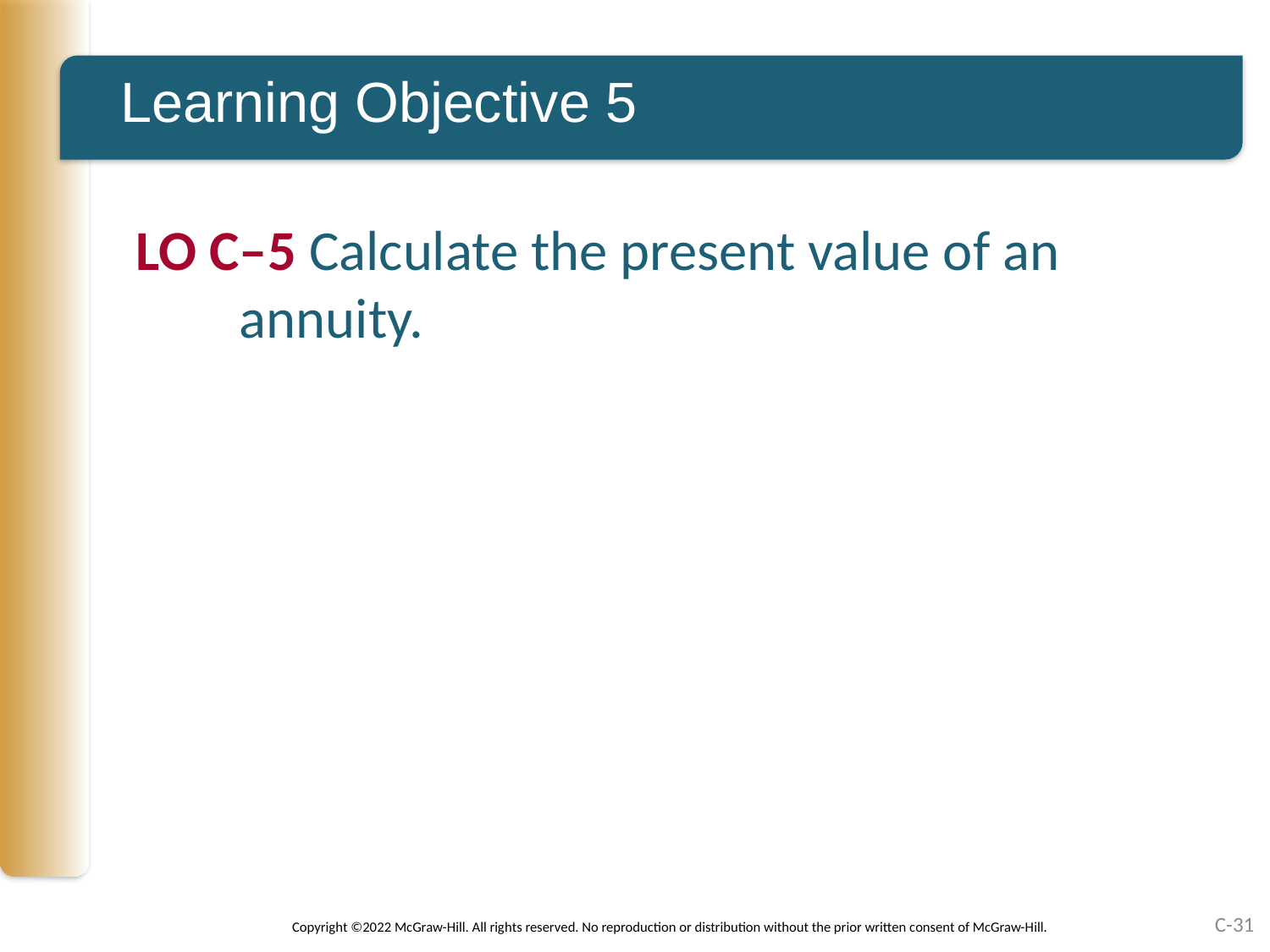

# Learning Objective 5

LO C–5 Calculate the present value of an annuity.
C-31
Copyright ©2022 McGraw-Hill. All rights reserved. No reproduction or distribution without the prior written consent of McGraw-Hill.